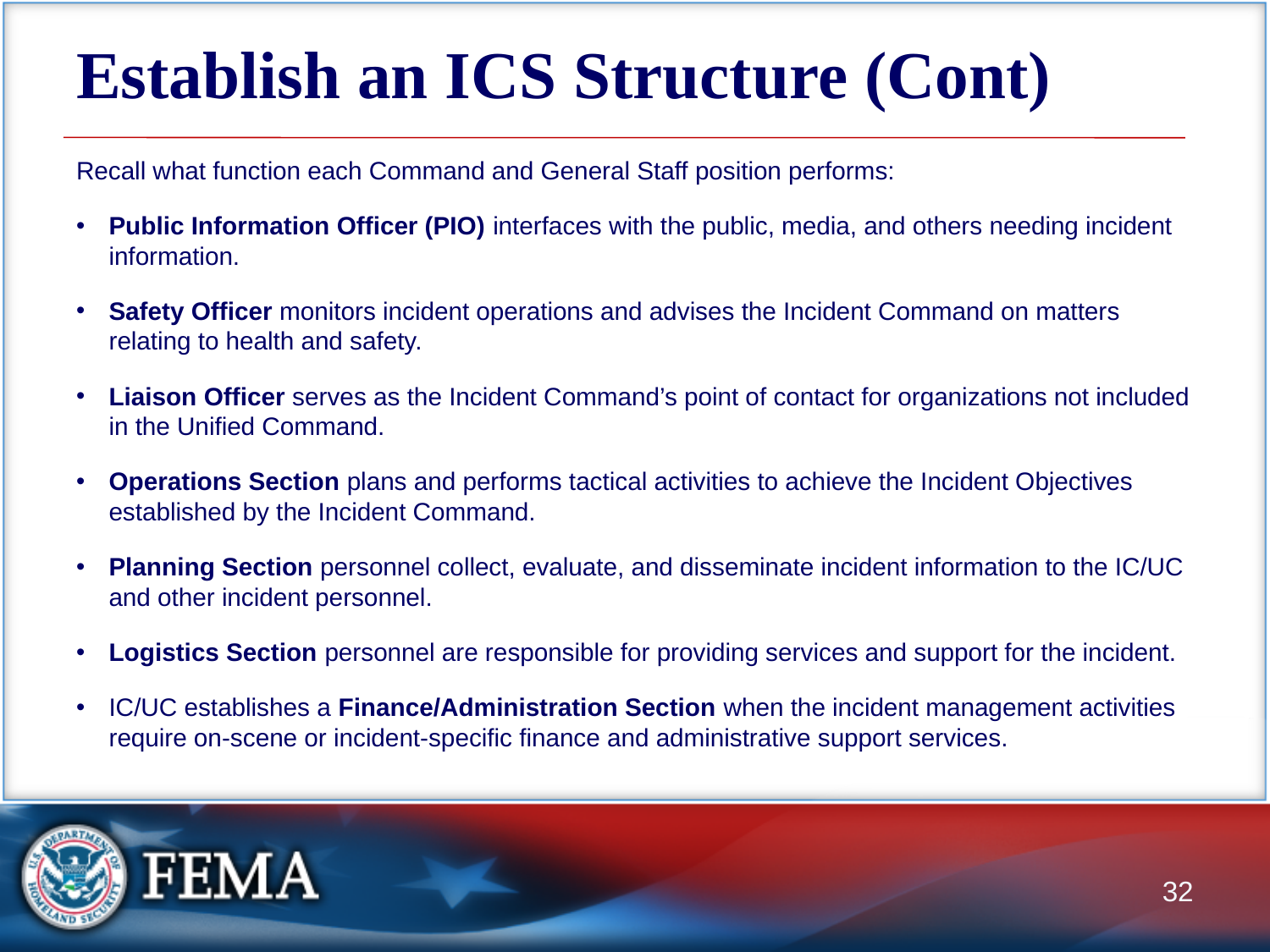

# Establish an ICS Structure (Cont)
Recall what function each Command and General Staff position performs:
Public Information Officer (PIO) interfaces with the public, media, and others needing incident information.
Safety Officer monitors incident operations and advises the Incident Command on matters relating to health and safety.
Liaison Officer serves as the Incident Command’s point of contact for organizations not included in the Unified Command.
Operations Section plans and performs tactical activities to achieve the Incident Objectives established by the Incident Command.
Planning Section personnel collect, evaluate, and disseminate incident information to the IC/UC and other incident personnel.
Logistics Section personnel are responsible for providing services and support for the incident.
IC/UC establishes a Finance/Administration Section when the incident management activities require on-scene or incident-specific finance and administrative support services.
32